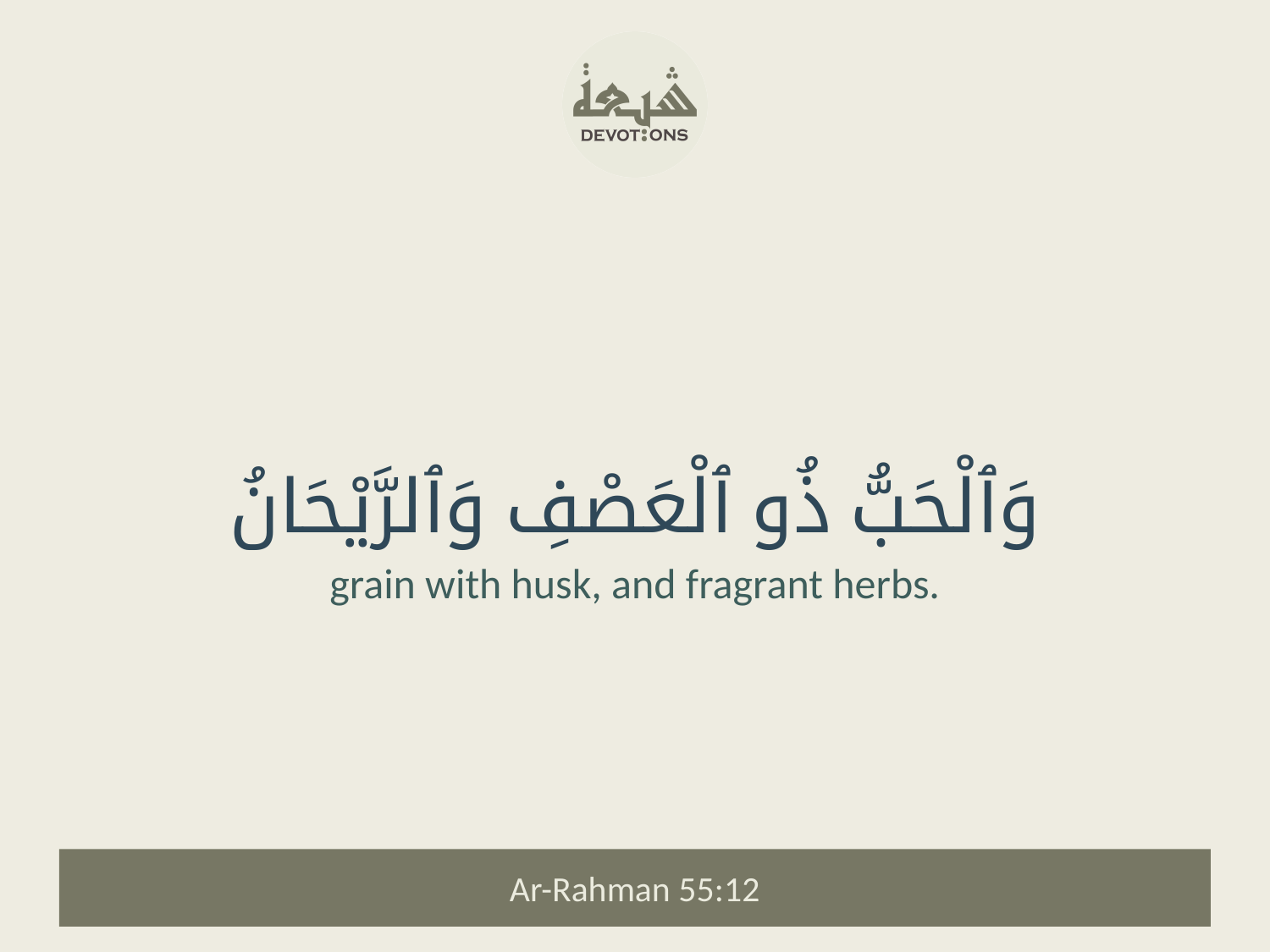

وَٱلْحَبُّ ذُو ٱلْعَصْفِ وَٱلرَّيْحَانُ
grain with husk, and fragrant herbs.
Ar-Rahman 55:12